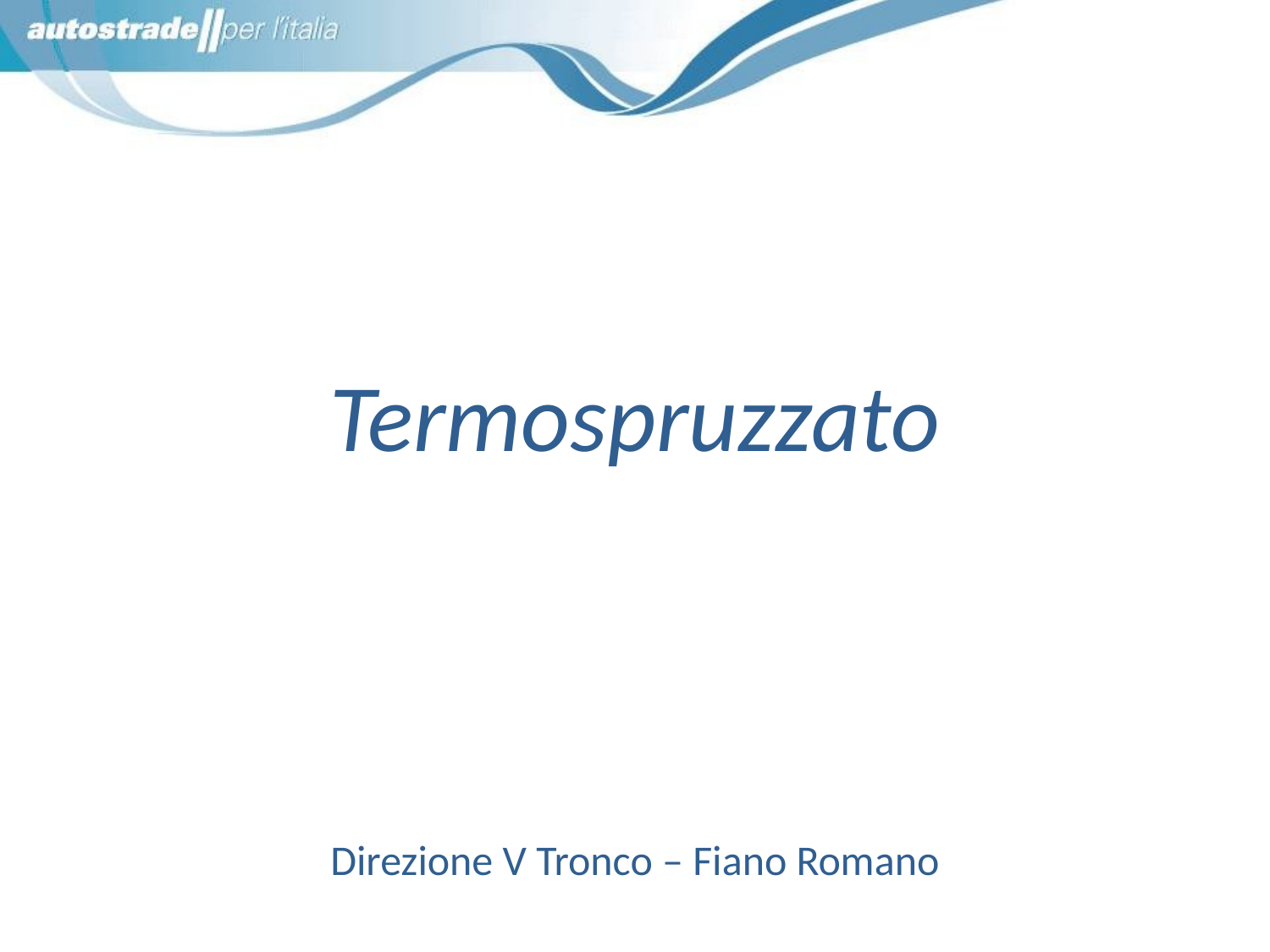

# Termospruzzato
Direzione V Tronco – Fiano Romano